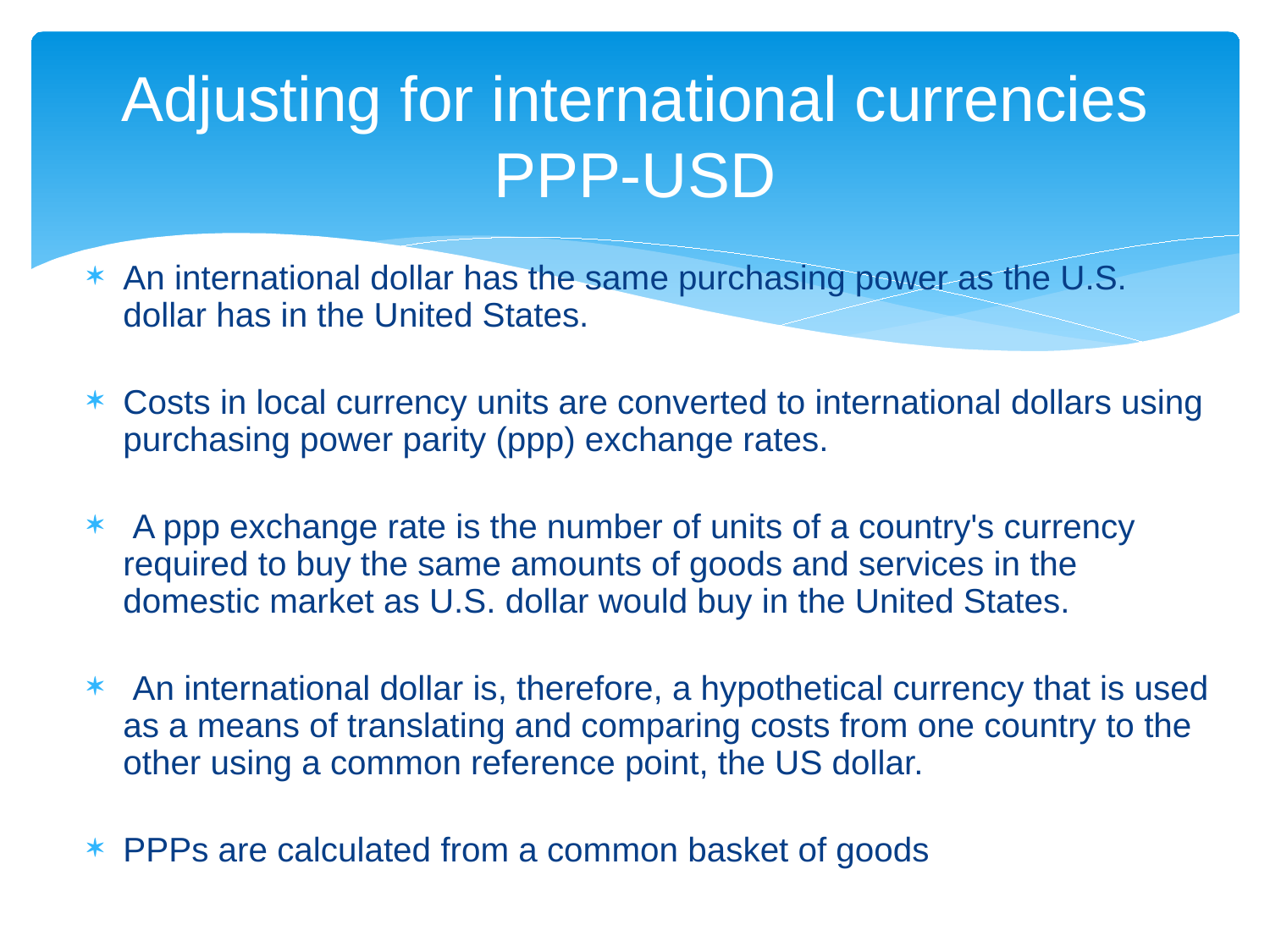

# Adjusting for international currencies PPP-USD
An international dollar has the same purchasing power as the U.S. dollar has in the United States.

Costs in local currency units are converted to international dollars using purchasing power parity (ppp) exchange rates.

 A ppp exchange rate is the number of units of a country's currency required to buy the same amounts of goods and services in the domestic market as U.S. dollar would buy in the United States.

 An international dollar is, therefore, a hypothetical currency that is used as a means of translating and comparing costs from one country to the other using a common reference point, the US dollar.

PPPs are calculated from a common basket of goods